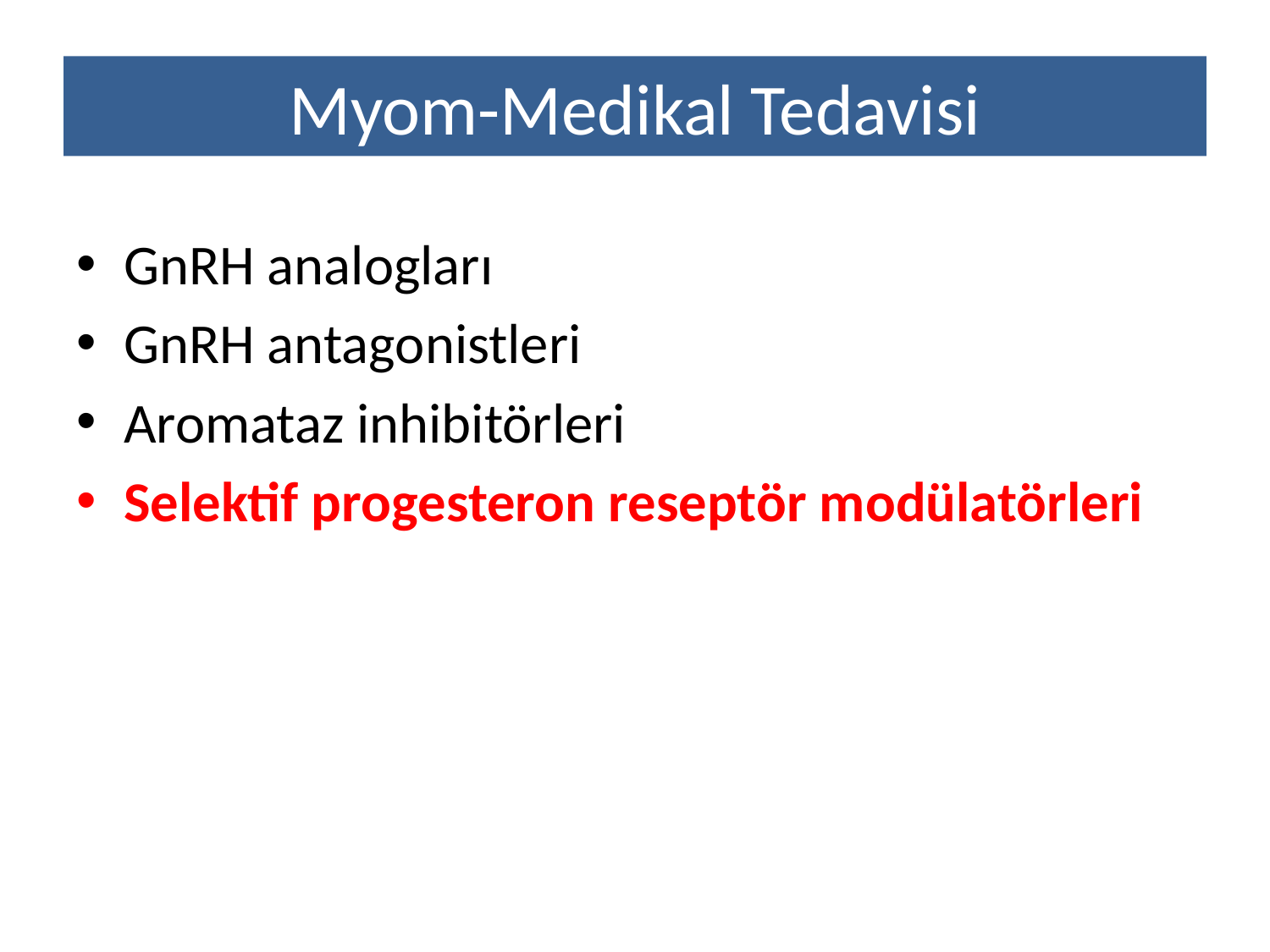

# Myom-Medikal Tedavisi
GnRH analogları
GnRH antagonistleri
Aromataz inhibitörleri
Selektif progesteron reseptör modülatörleri